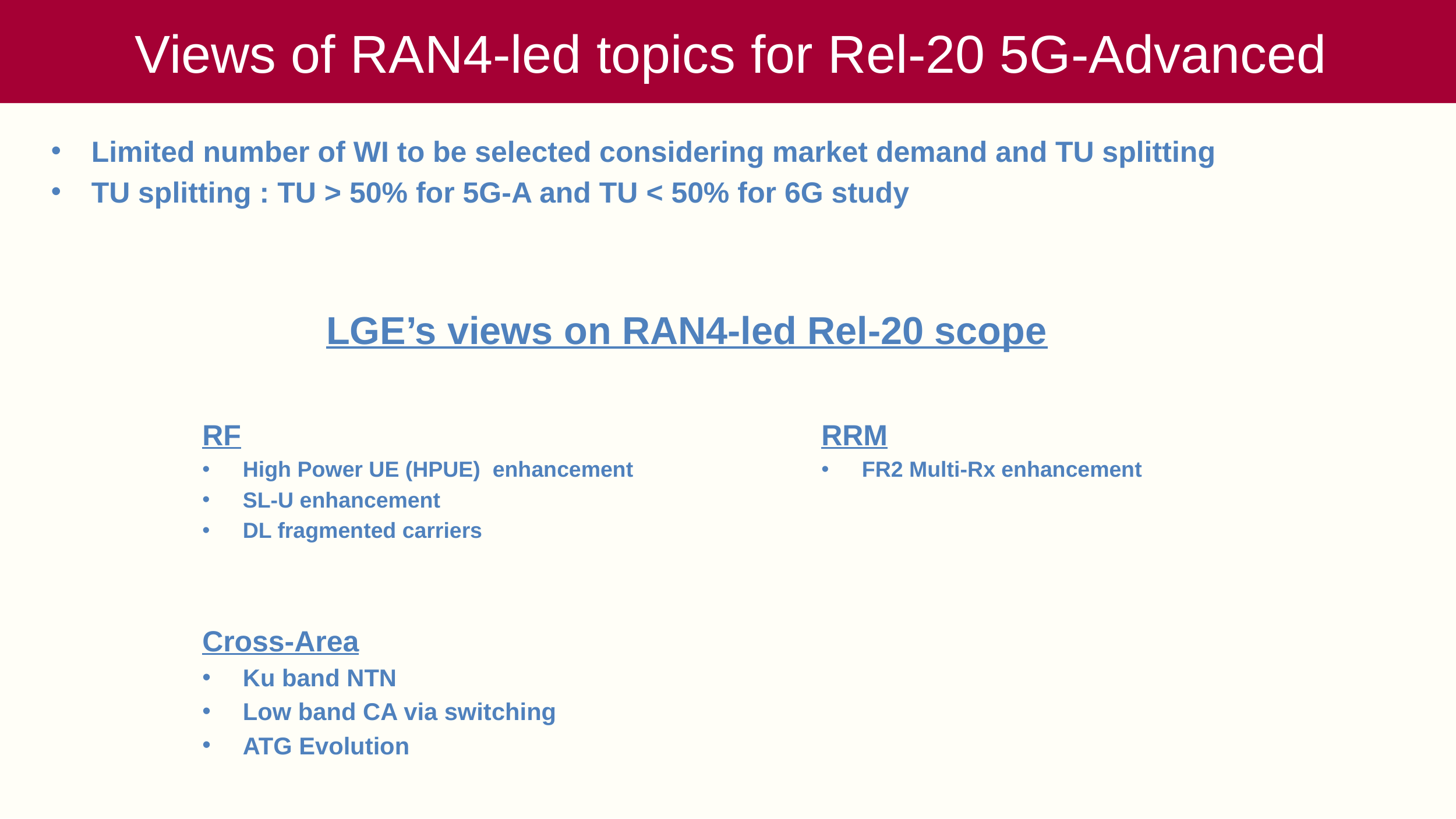

# Views of RAN4-led topics for Rel-20 5G-Advanced
Limited number of WI to be selected considering market demand and TU splitting
TU splitting : TU > 50% for 5G-A and TU < 50% for 6G study

LGE’s views on RAN4-led Rel-20 scope
RF
High Power UE (HPUE)  enhancement
SL-U enhancement
DL fragmented carriers
RRM
FR2 Multi-Rx enhancement
Cross-Area
Ku band NTN
Low band CA via switching
ATG Evolution